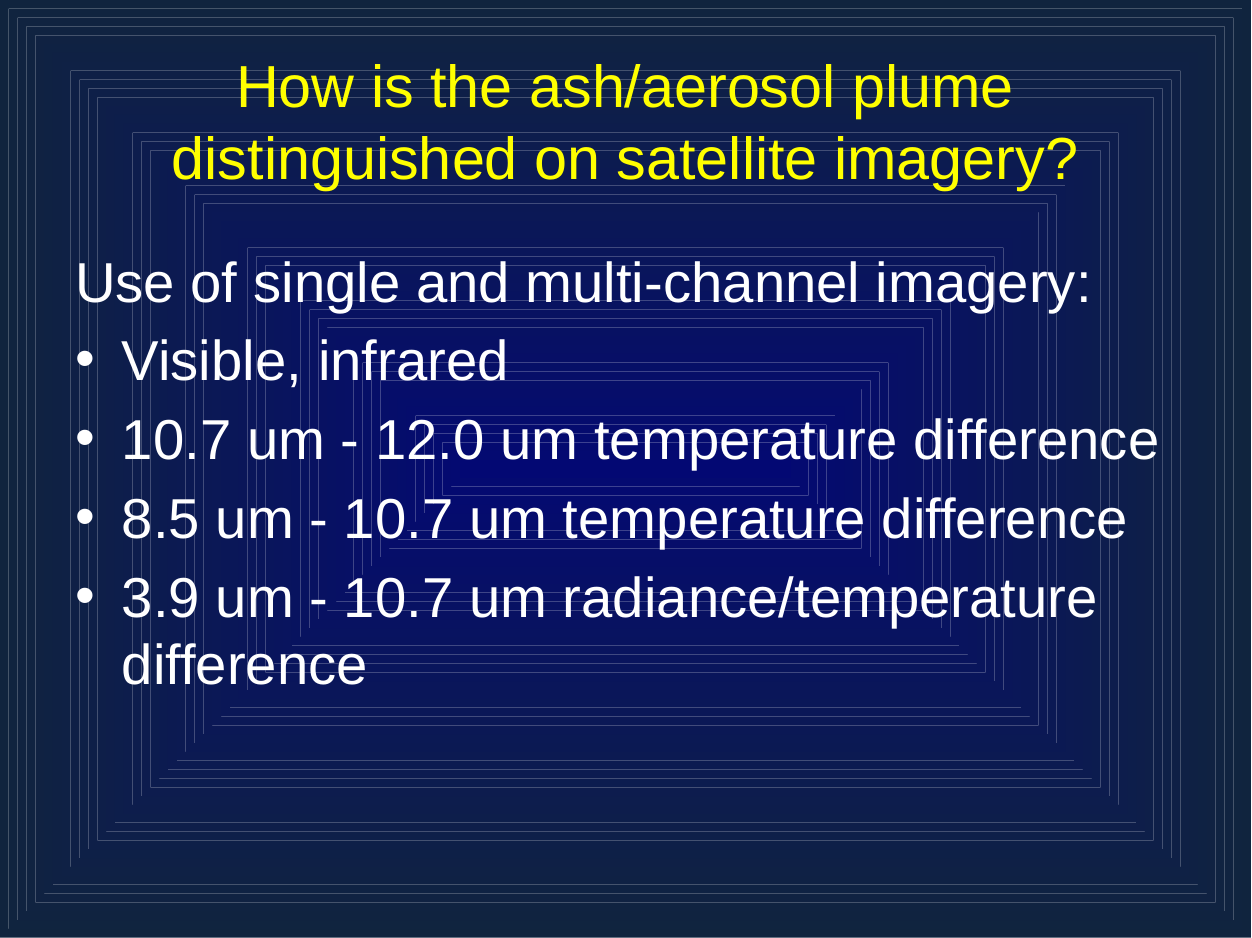

# How is the ash/aerosol plume distinguished on satellite imagery?
Use of single and multi-channel imagery:
Visible, infrared
10.7 um - 12.0 um temperature difference
8.5 um - 10.7 um temperature difference
3.9 um - 10.7 um radiance/temperature difference